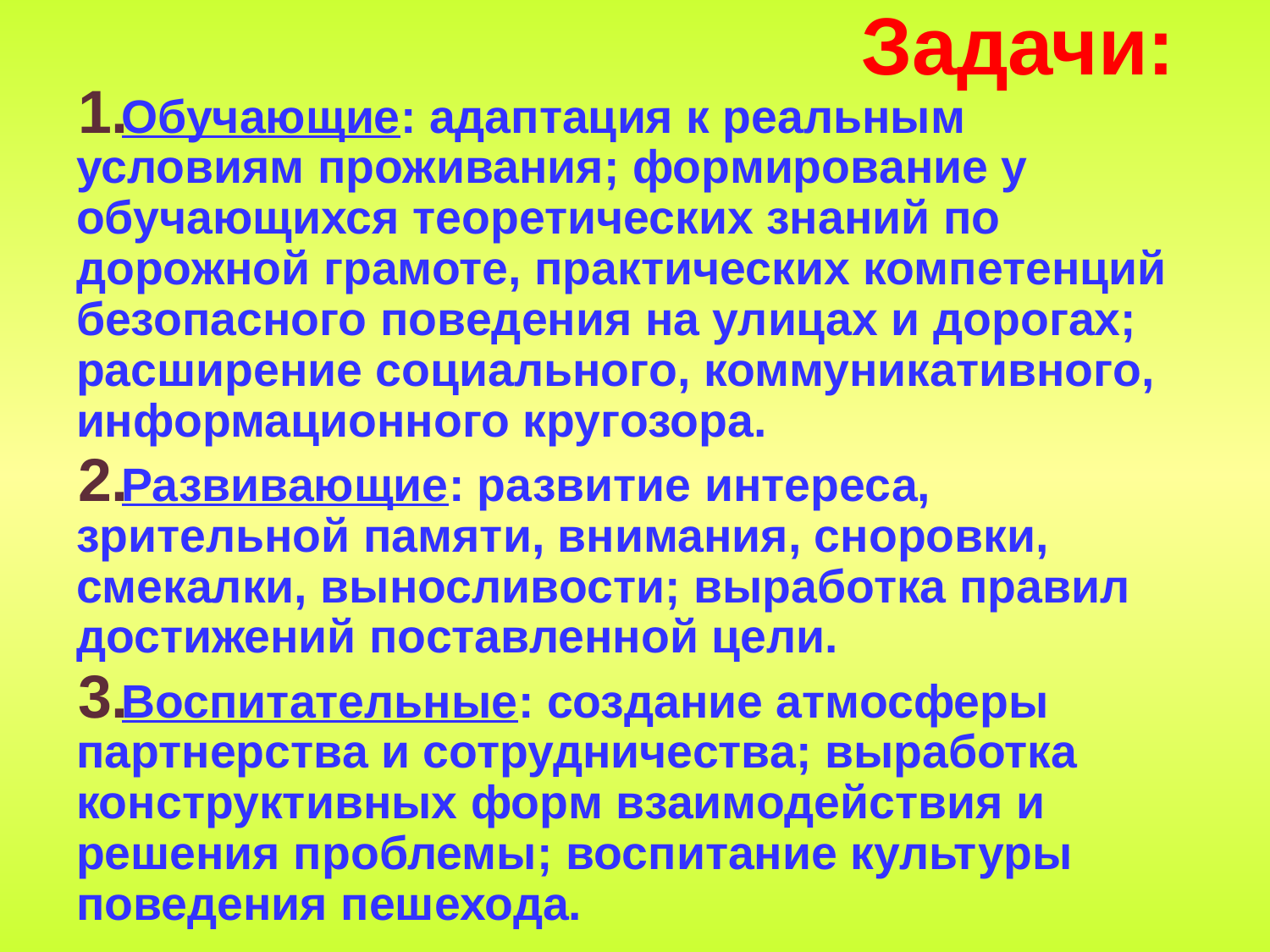

# Задачи:
Обучающие: адаптация к реальным условиям проживания; формирование у обучающихся теоретических знаний по дорожной грамоте, практических компетенций безопасного поведения на улицах и дорогах; расширение социального, коммуникативного, информационного кругозора.
Развивающие: развитие интереса, зрительной памяти, внимания, сноровки, смекалки, выносливости; выработка правил достижений поставленной цели.
Воспитательные: создание атмосферы партнерства и сотрудничества; выработка конструктивных форм взаимодействия и решения проблемы; воспитание культуры поведения пешехода.